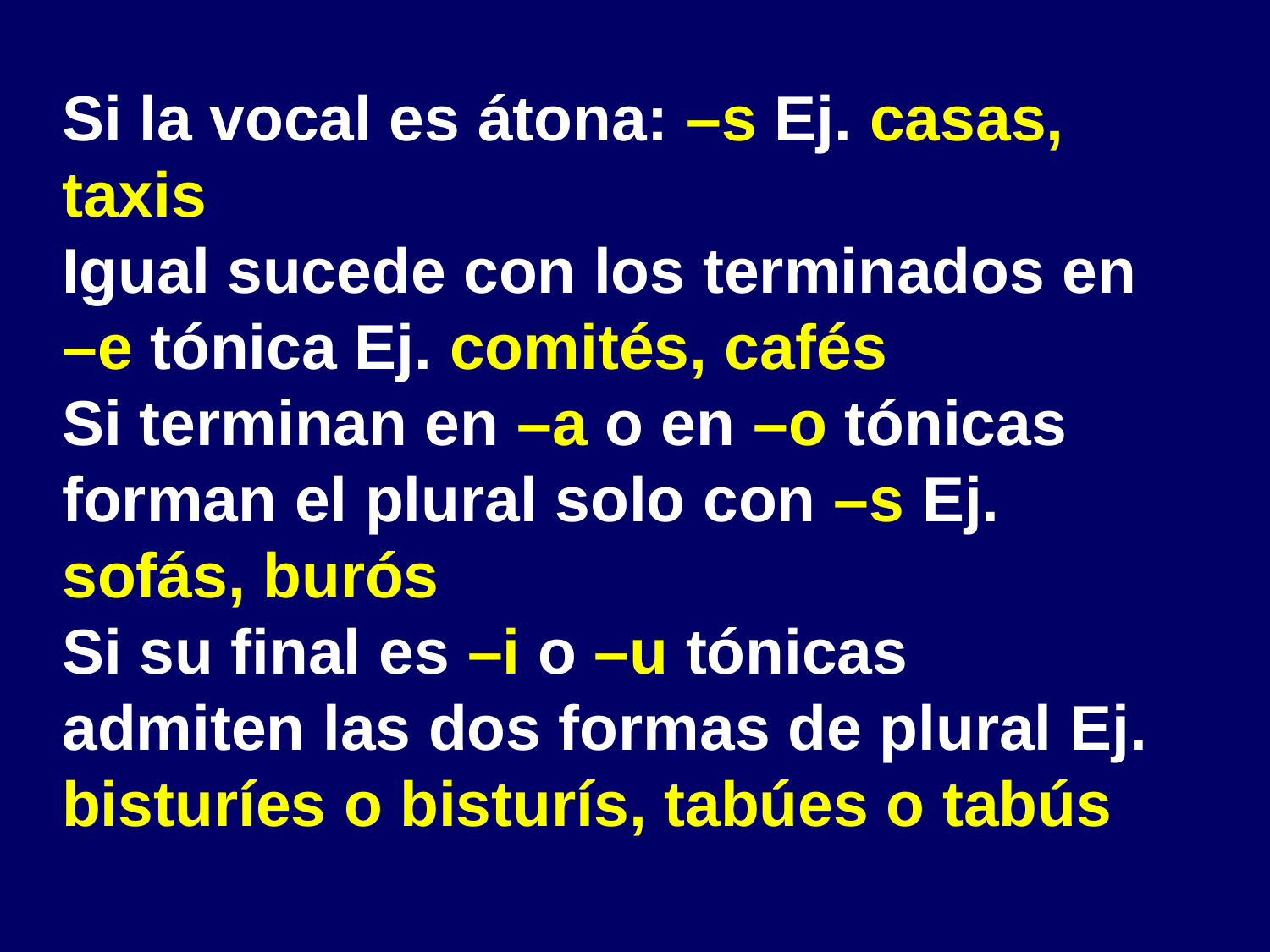

Si la vocal es átona: –s Ej. casas, taxis
Igual sucede con los terminados en –e tónica Ej. comités, cafés
Si terminan en –a o en –o tónicas forman el plural solo con –s Ej.  sofás, burós
Si su final es –i o –u tónicas admiten las dos formas de plural Ej. bisturíes o bisturís, tabúes o tabús